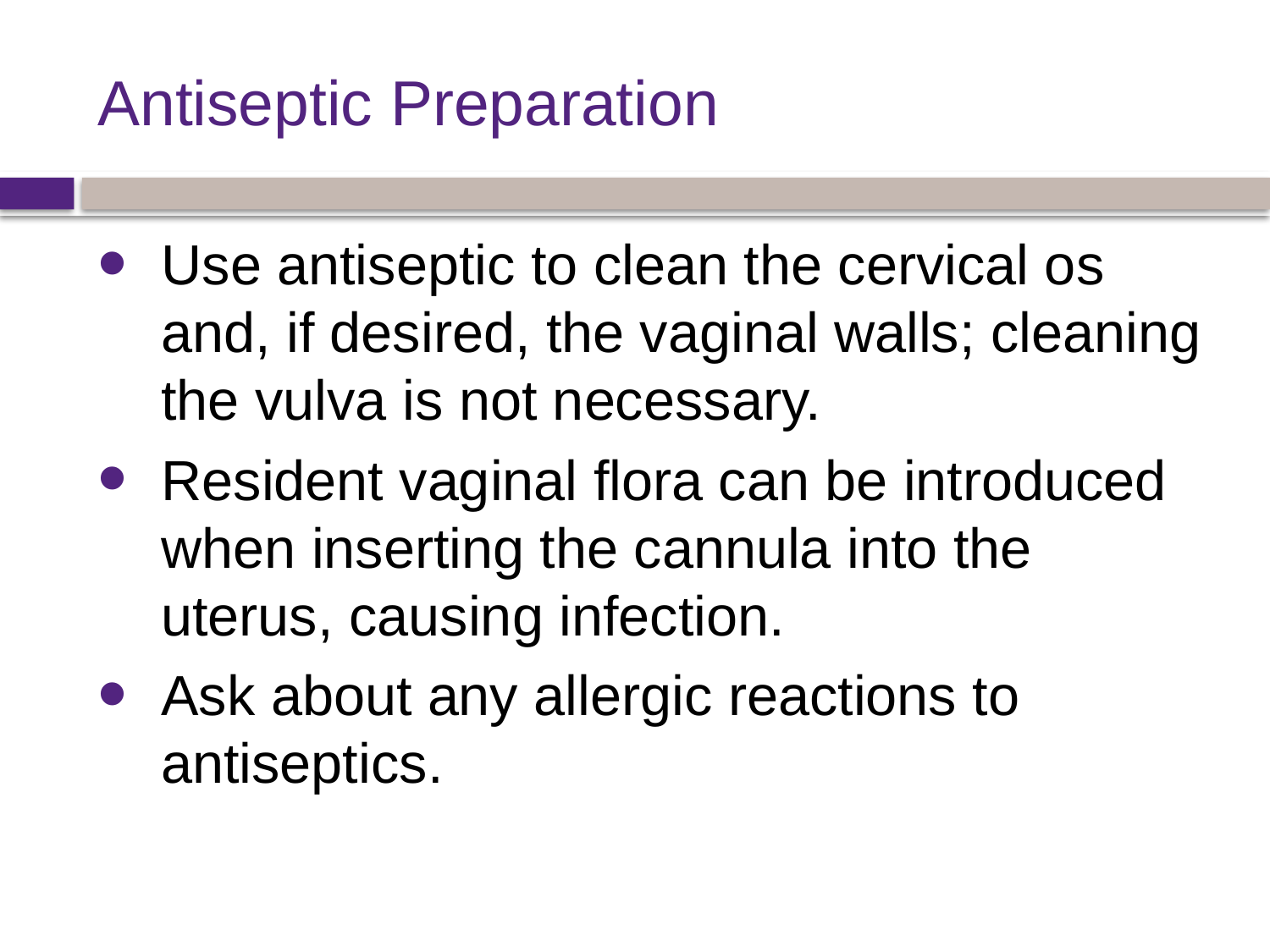

# Antiseptic Preparation
Use antiseptic to clean the cervical os and, if desired, the vaginal walls; cleaning the vulva is not necessary.
Resident vaginal flora can be introduced when inserting the cannula into the uterus, causing infection.
Ask about any allergic reactions to antiseptics.